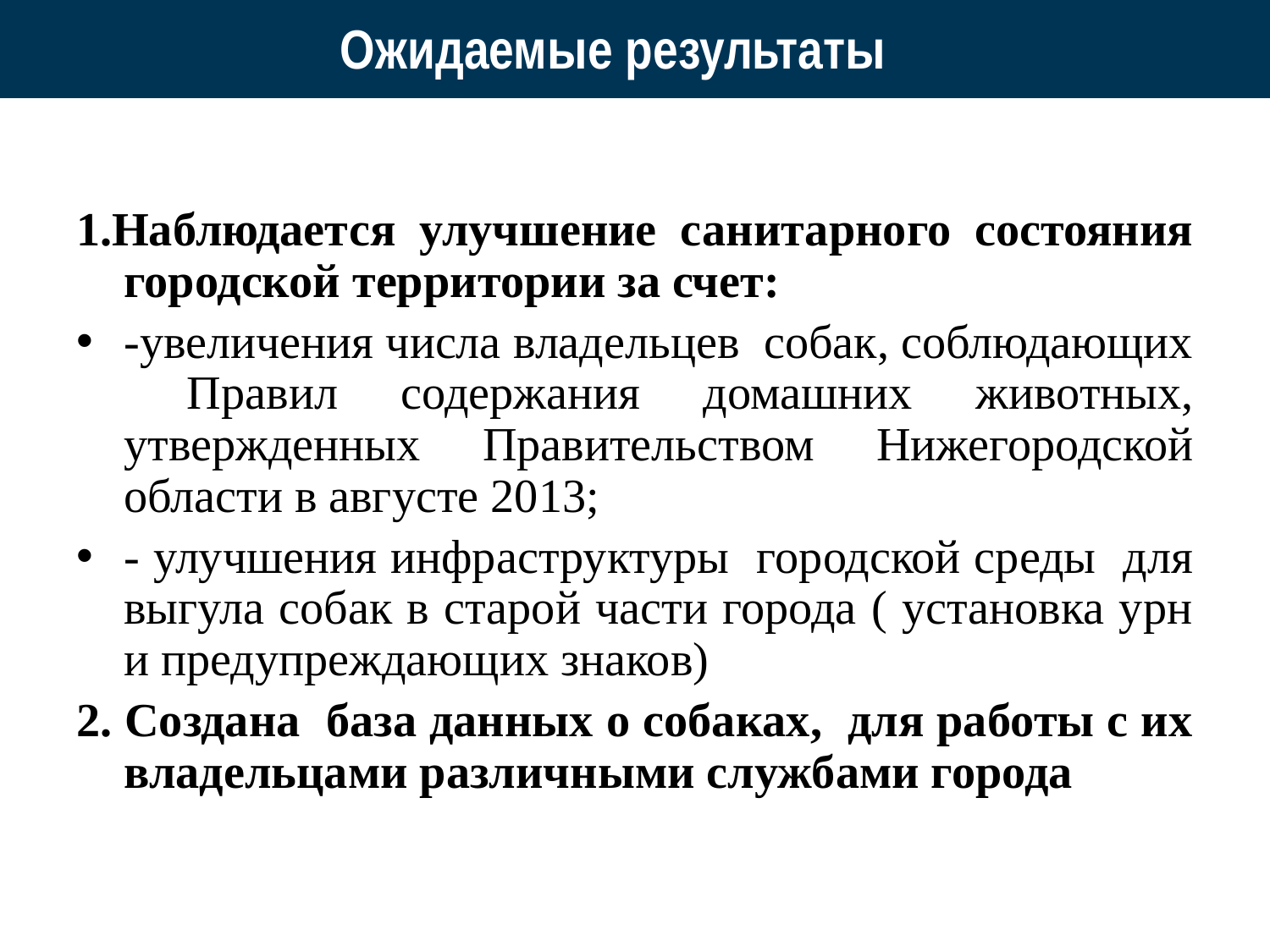

# Ожидаемые результаты
1.Наблюдается улучшение санитарного состояния городской территории за счет:
-увеличения числа владельцев  собак, соблюдающих  Правил содержания домашних животных, утвержденных Правительством Нижегородской области в августе 2013;
- улучшения инфраструктуры  городской среды  для выгула собак в старой части города ( установка урн и предупреждающих знаков)
2. Создана  база данных о собаках,  для работы с их владельцами различными службами города